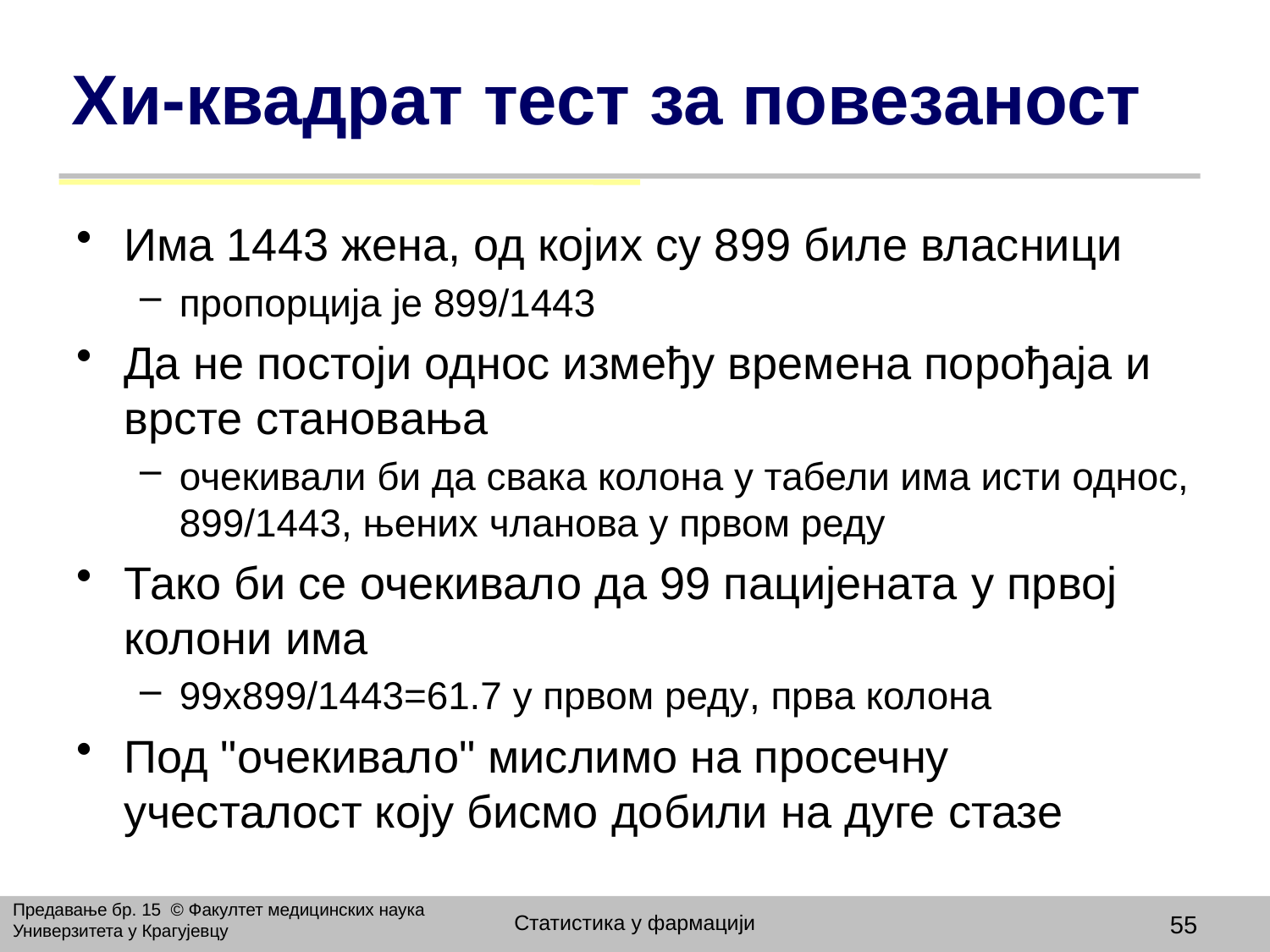

# Хи-квадрат тест за повезаност
Има 1443 жена, од којих су 899 биле власници
пропорција је 899/1443
Да не постоји однос између времена порођаја и врсте становања
очекивали би да свака колона у табели има исти однос, 899/1443, њених чланова у првом реду
Тако би се очекивало да 99 пацијената у првој колони има
99x899/1443=61.7 у првом реду, прва колона
Под "очекивало" мислимо на просечну учесталост коју бисмо добили на дуге стазе
Предавање бр. 15  © Факултет медицинских наука Универзитета у Крагујевцу
Статистика у фармацији
55